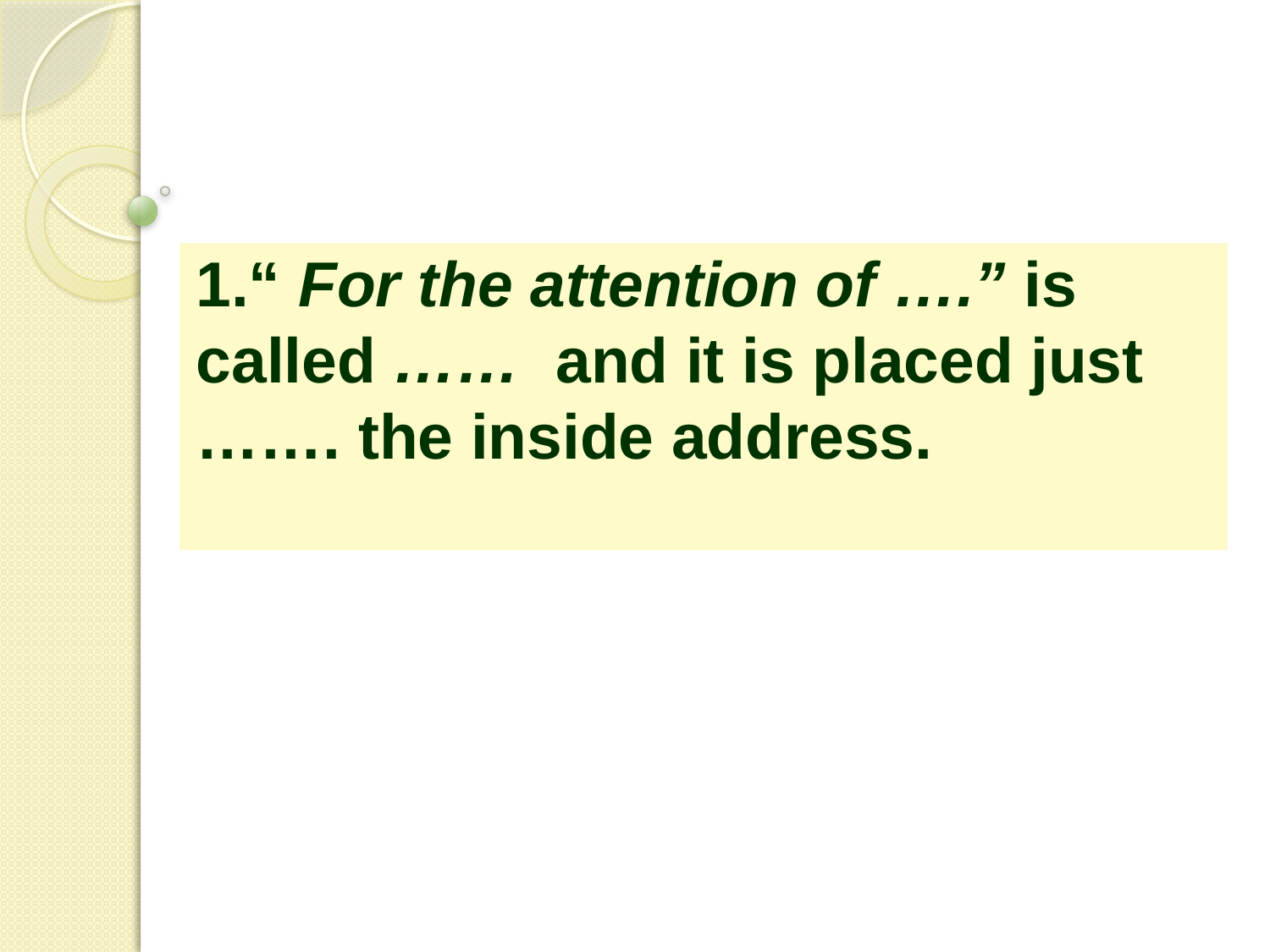

1.“ For the attention of ….” is called ……  and it is placed just ……. the inside address.